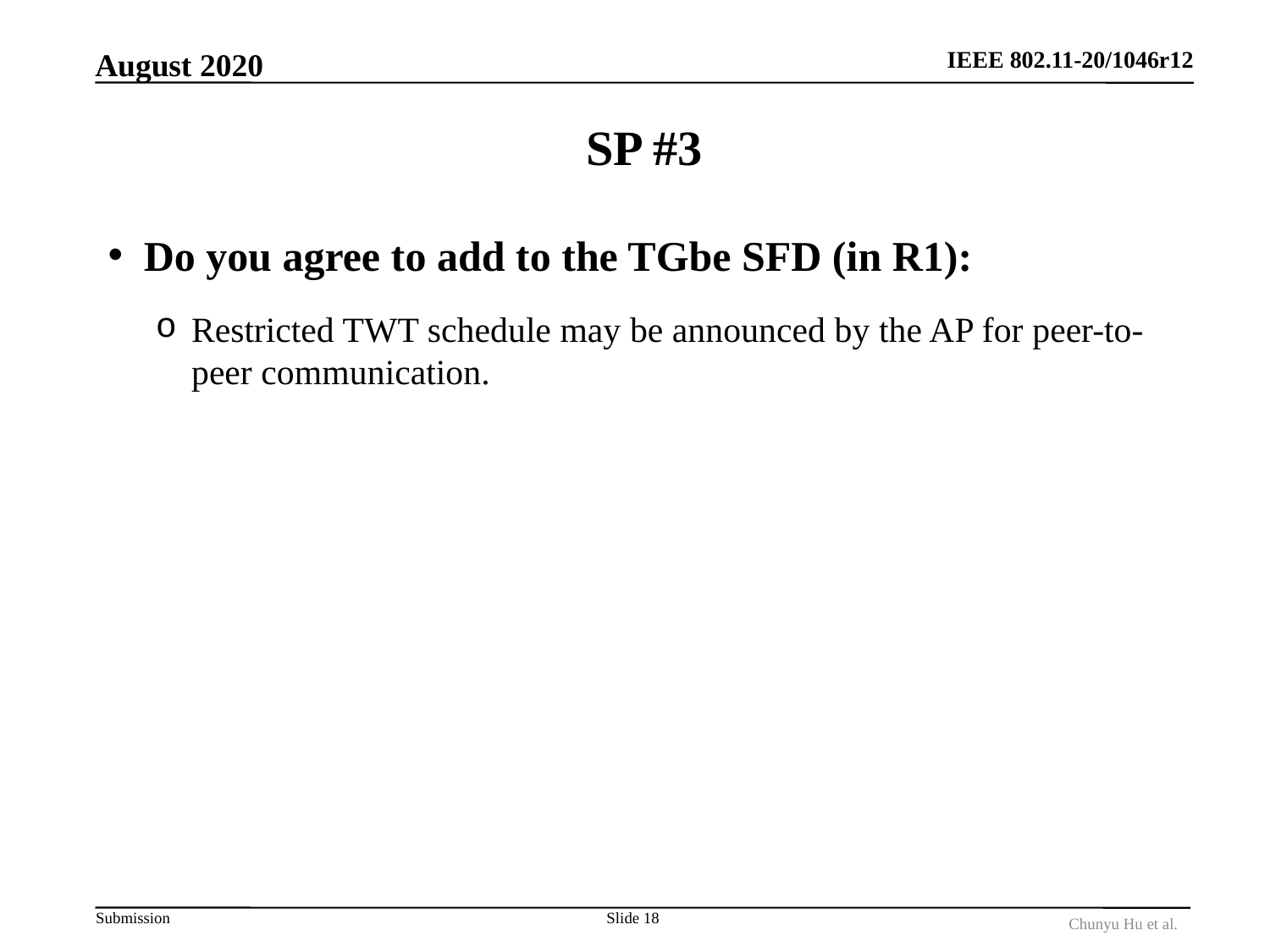

August 2020
# SP #3
Do you agree to add to the TGbe SFD (in R1):
Restricted TWT schedule may be announced by the AP for peer-to-peer communication.
Slide 18
Chunyu Hu et al.